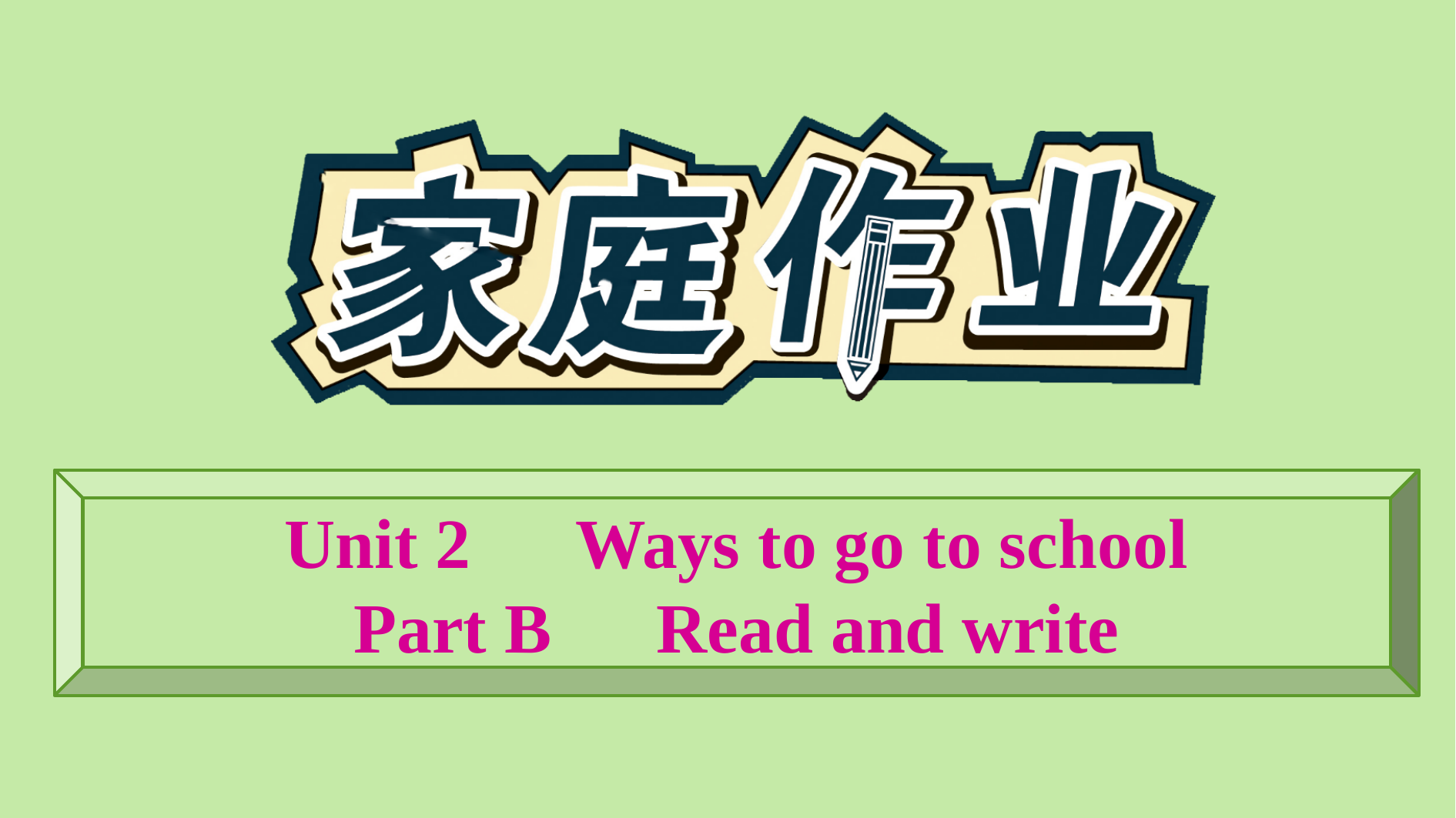

Unit 2　Ways to go to school
Part B　Read and write